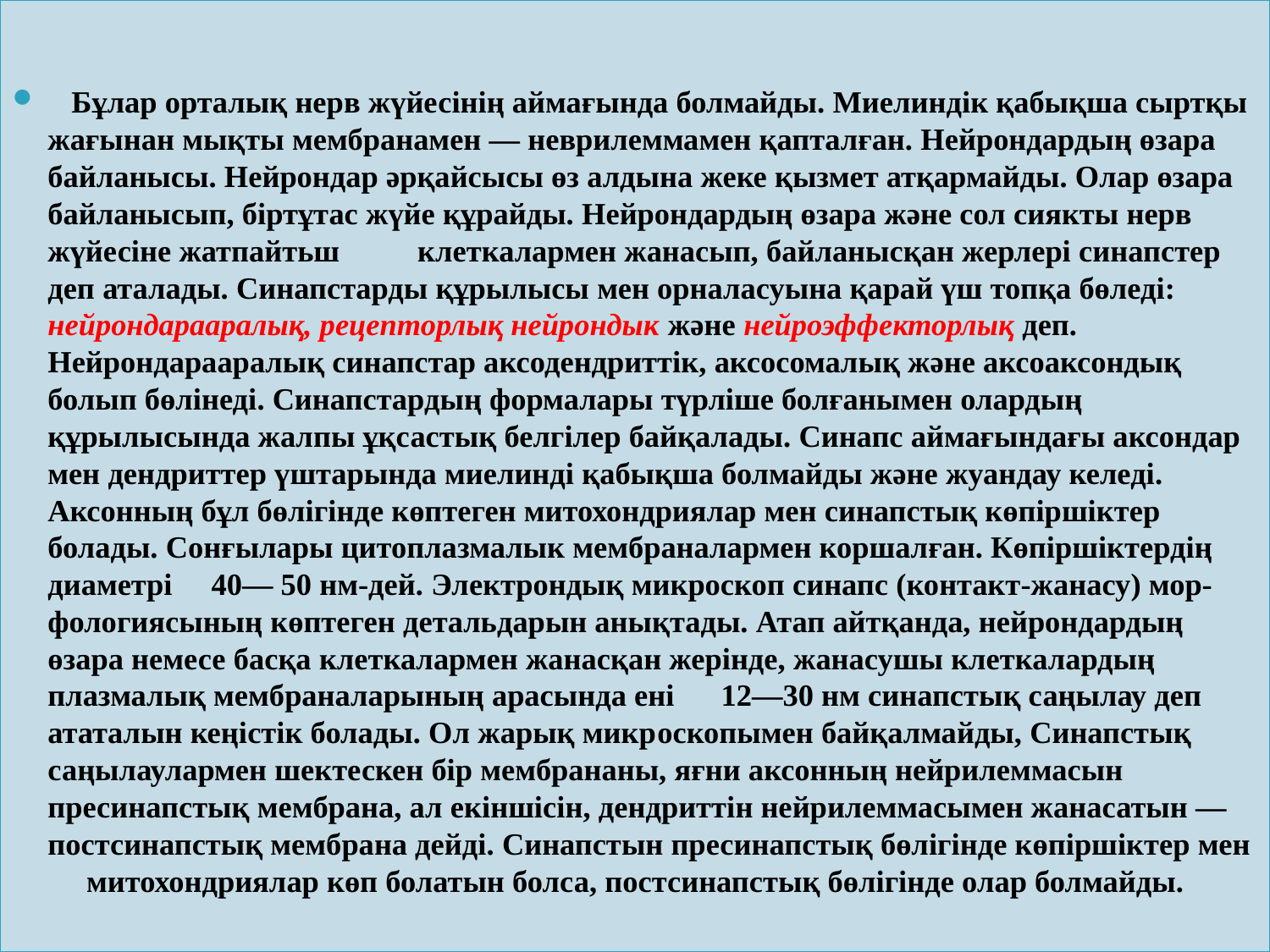

Бұлар орталық нерв жүйесінің аймағында болмайды. Миелиндік қабықша сыртқы жағынан мықты мембранамен — неврилеммамен қапталған. Нейрондардың өзара байланысы. Нейрондар әрқайсысы өз алдына жеке қызмет атқармайды. Олар өзара байланысып, біртұтас жүйе құрайды. Нейрондардың өзара және сол сиякты нерв жүйесіне жатпайтьш          клеткалармен жанасып, байланысқан жерлері синапстер деп аталады. Синапстарды құрылысы мен орналасуына қарай үш топқа бөледі: нейрондарааралық, рецепторлық нейрондык және нейроэффекторлық деп. Нейрондарааралық синапстар аксодендриттік, аксосомалық және аксоаксондық болып бөлінеді. Синапстардың формалары түрліше болғанымен олардың құрылысында жалпы ұқсастық белгілер байқалады. Синапс аймағындағы аксондар мен дендриттер үштарында миелинді қабықша болмайды және жуандау келеді. Аксонның бұл бөлігінде көптеген митохондриялар мен синапстық көпіршіктер болады. Сонғылары цитоплазмалык мембраналармен коршалған. Көпіршіктердің диаметрі     40— 50 нм-дей. Электрондық микроскоп синапс (контакт-жанасу) мор-фологиясының көптеген детальдарын анықтады. Атап айтқанда, нейрондардың өзара немесе басқа клеткалармен жанасқан жерінде, жанасушы клеткалардың плазмалық мембраналарының арасында ені      12—30 нм синапстық саңылау деп ататалын кеңістік болады. Ол жарық микрoскопымен байқалмайды, Синапстық саңылаулармен шектескен бір мембрананы, яғни аксонның нейрилеммасын пресинапстық мембрана, ал екіншісін, дендриттін нейрилеммасымен жанасатын — постсинапстық мембрана дейді. Синапстын пресинапстық бөлігінде көпіршіктер мен      митохондриялар көп болатын болса, постсинапстық бөлігінде олар болмайды.